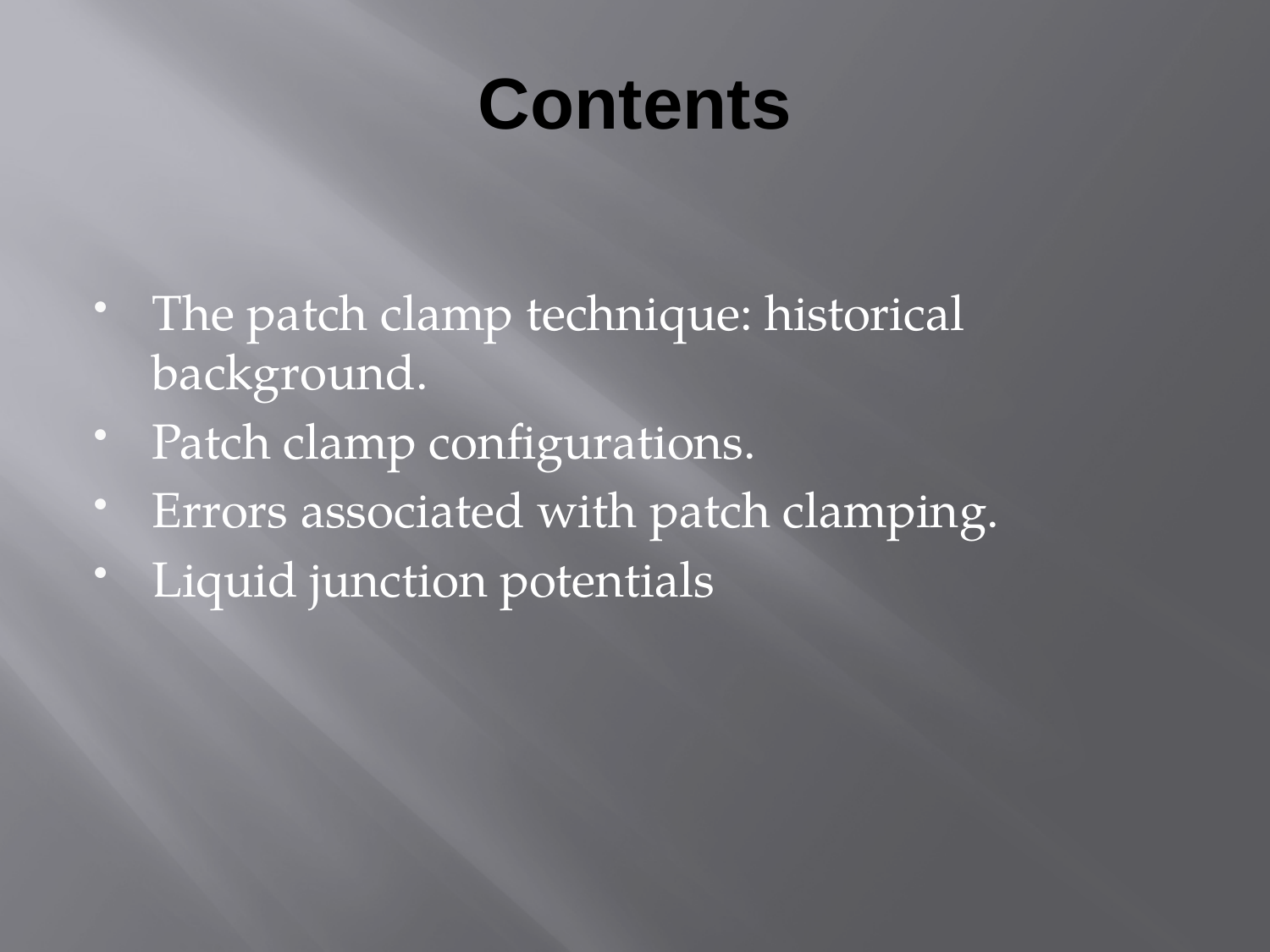

# Contents
The patch clamp technique: historical background.
Patch clamp configurations.
Errors associated with patch clamping.
Liquid junction potentials